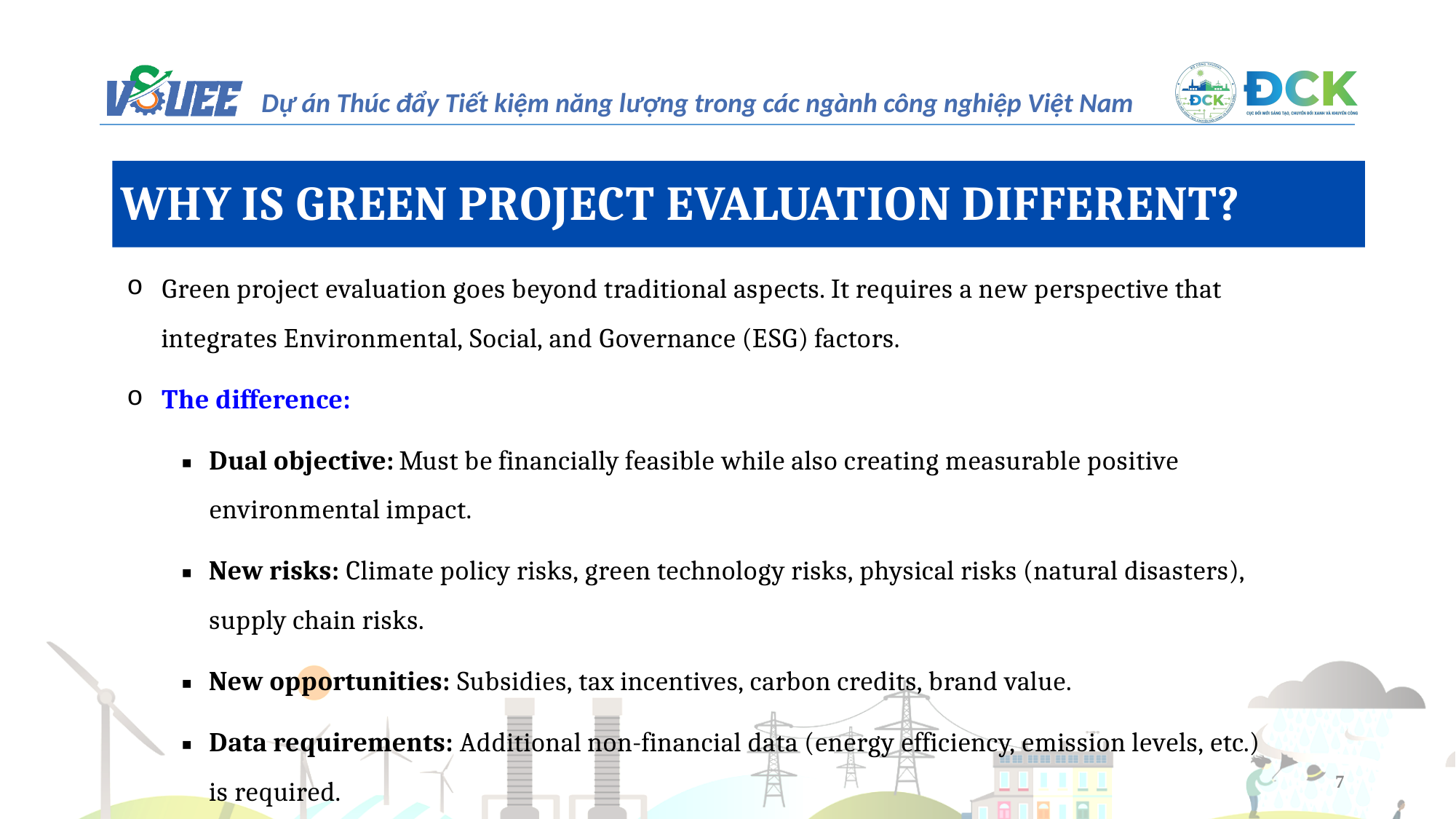

WHY IS GREEN PROJECT EVALUATION DIFFERENT?
Green project evaluation goes beyond traditional aspects. It requires a new perspective that integrates Environmental, Social, and Governance (ESG) factors.
The difference:
Dual objective: Must be financially feasible while also creating measurable positive environmental impact.
New risks: Climate policy risks, green technology risks, physical risks (natural disasters), supply chain risks.
New opportunities: Subsidies, tax incentives, carbon credits, brand value.
Data requirements: Additional non-financial data (energy efficiency, emission levels, etc.) is required.
7